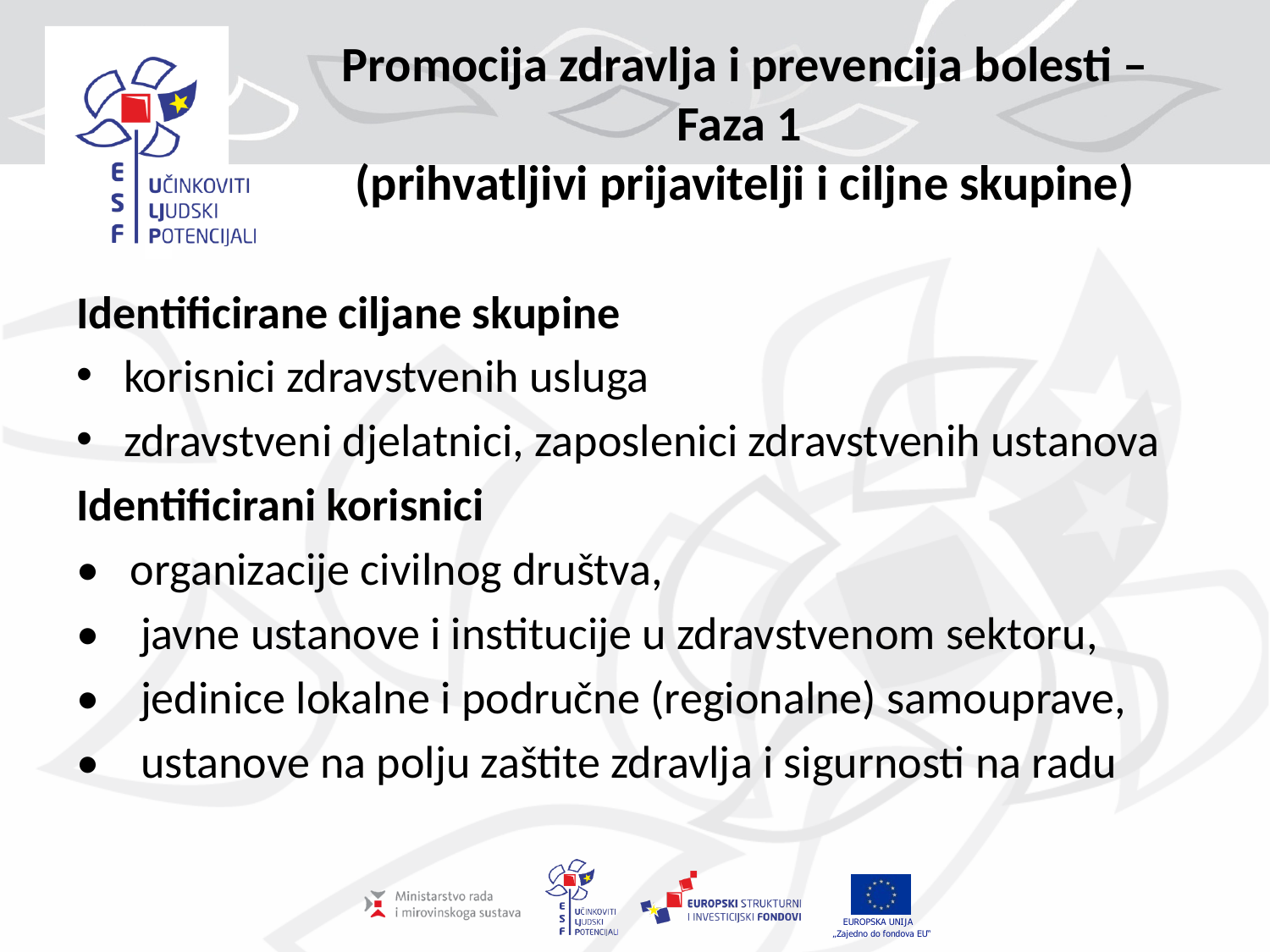

# Promocija zdravlja i prevencija bolesti – Faza 1 (prihvatljivi prijavitelji i ciljne skupine)
Identificirane ciljane skupine
korisnici zdravstvenih usluga
zdravstveni djelatnici, zaposlenici zdravstvenih ustanova
Identificirani korisnici
•   organizacije civilnog društva,
•    javne ustanove i institucije u zdravstvenom sektoru,
•    jedinice lokalne i područne (regionalne) samouprave,
•    ustanove na polju zaštite zdravlja i sigurnosti na radu